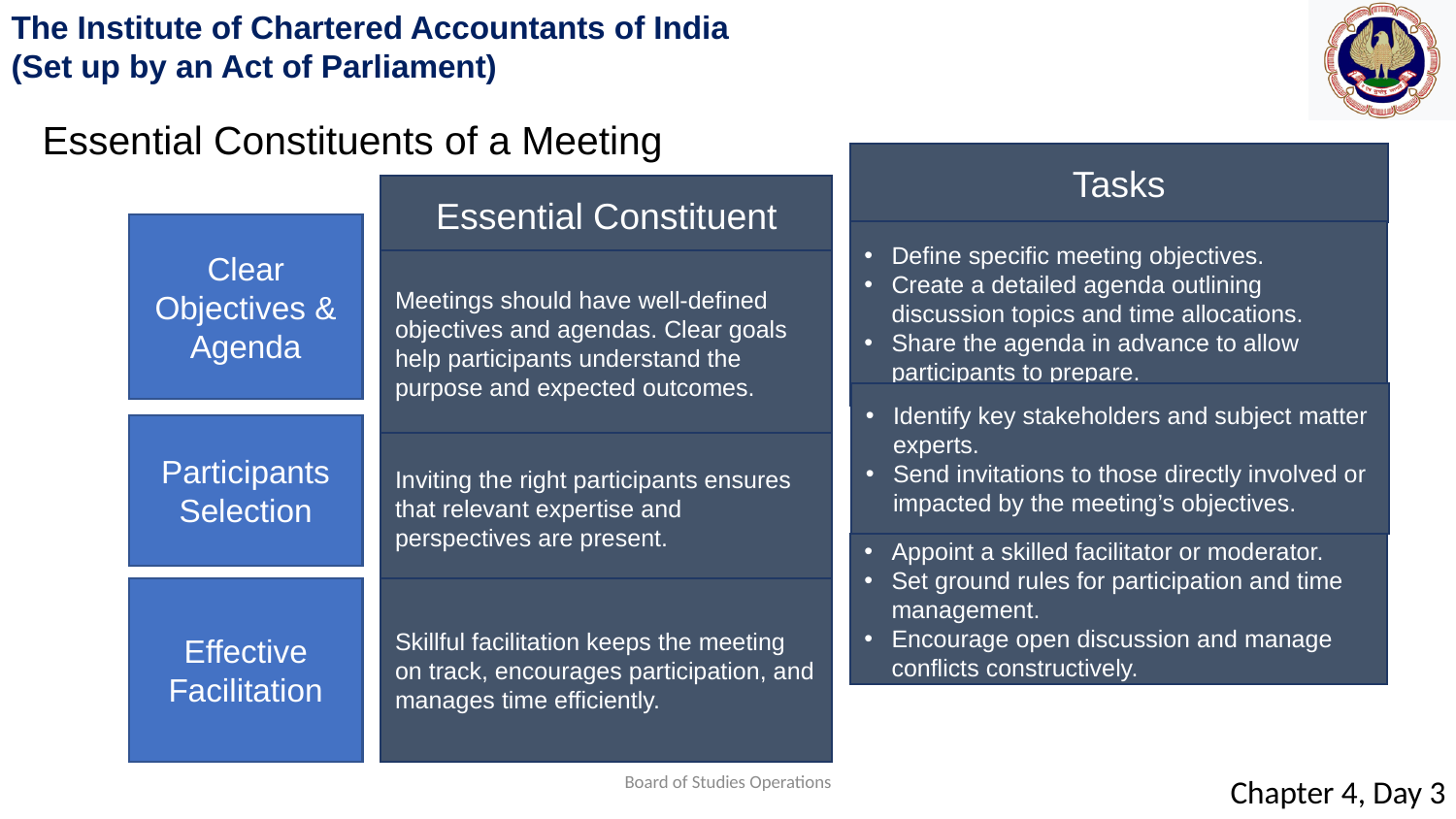

Essential Constituents of a Meeting
Tasks
Essential Constituent
Clear Objectives & Agenda
Define specific meeting objectives.
Create a detailed agenda outlining discussion topics and time allocations.
Share the agenda in advance to allow participants to prepare.
Meetings should have well-defined objectives and agendas. Clear goals help participants understand the purpose and expected outcomes.
Identify key stakeholders and subject matter experts.
Send invitations to those directly involved or impacted by the meeting’s objectives.
Participants Selection
Inviting the right participants ensures that relevant expertise and perspectives are present.
Appoint a skilled facilitator or moderator.
Set ground rules for participation and time management.
Encourage open discussion and manage conflicts constructively.
Effective Facilitation
Skillful facilitation keeps the meeting on track, encourages participation, and manages time efficiently.
Board of Studies Operations